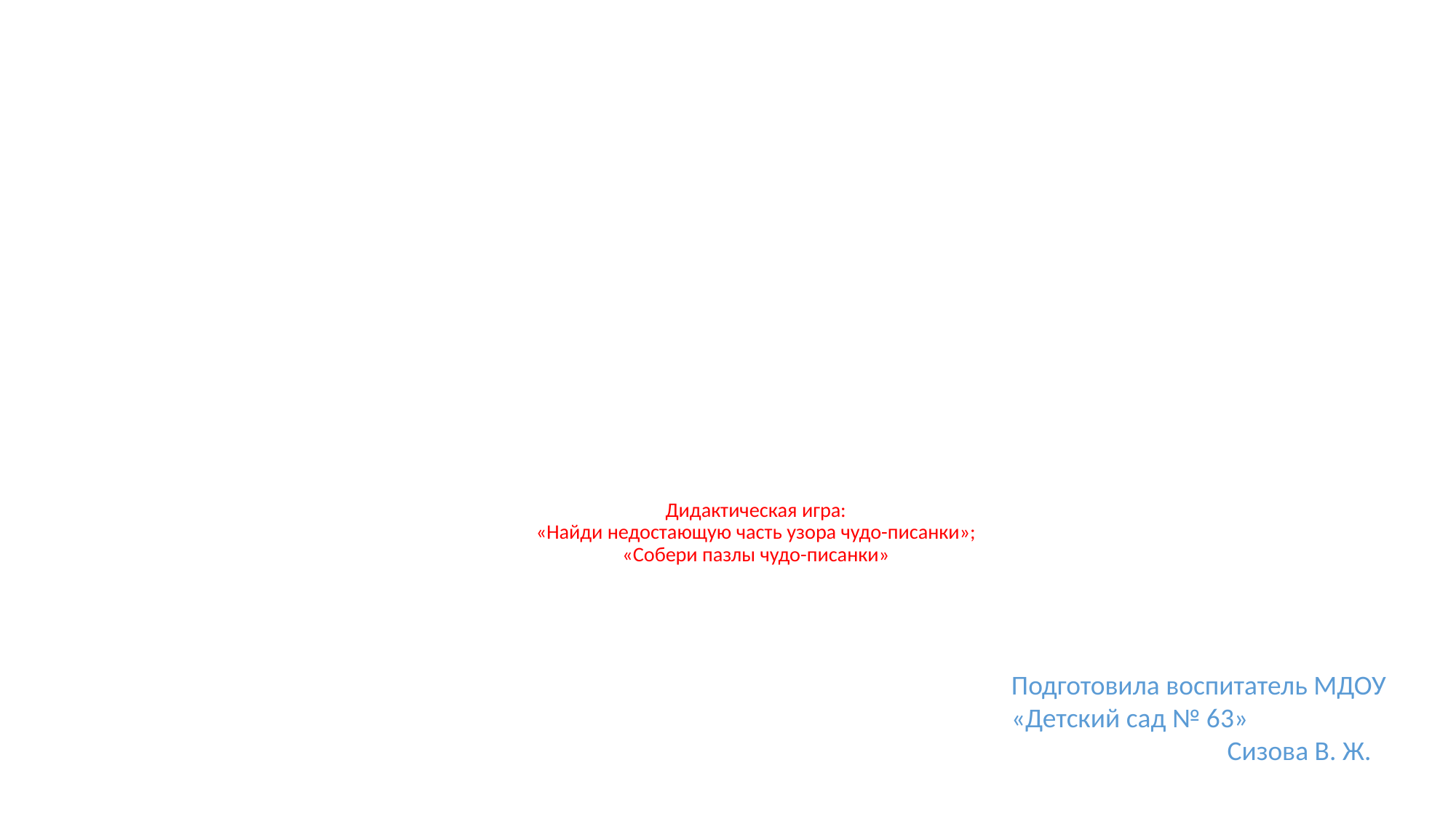

# Дидактическая игра: «Найди недостающую часть узора чудо-писанки»; «Собери пазлы чудо-писанки»
Подготовила воспитатель МДОУ
«Детский сад № 63»                                                                                                               Сизова В. Ж.